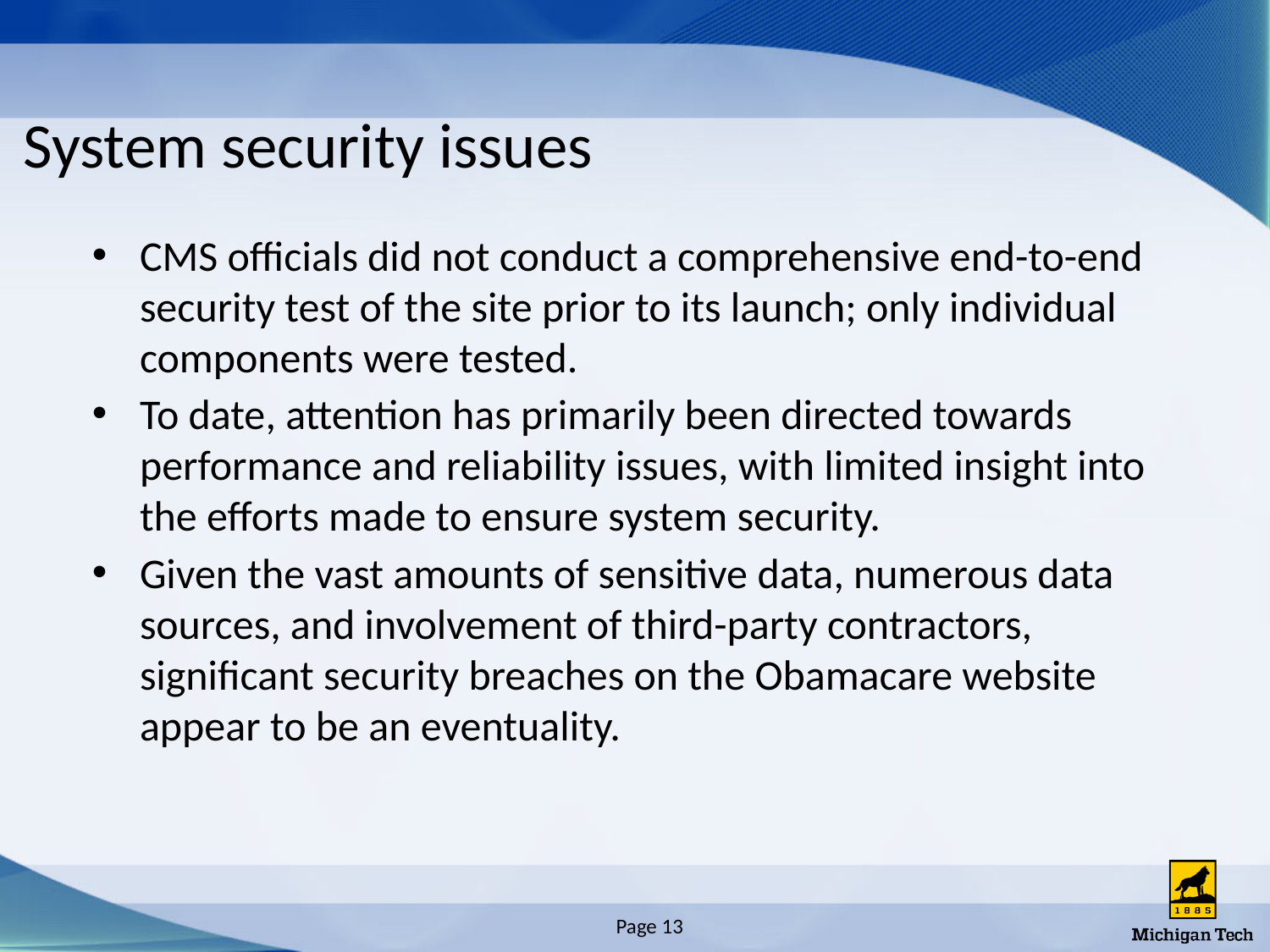

# System security issues
CMS officials did not conduct a comprehensive end-to-end security test of the site prior to its launch; only individual components were tested.
To date, attention has primarily been directed towards performance and reliability issues, with limited insight into the efforts made to ensure system security.
Given the vast amounts of sensitive data, numerous data sources, and involvement of third-party contractors, significant security breaches on the Obamacare website appear to be an eventuality.